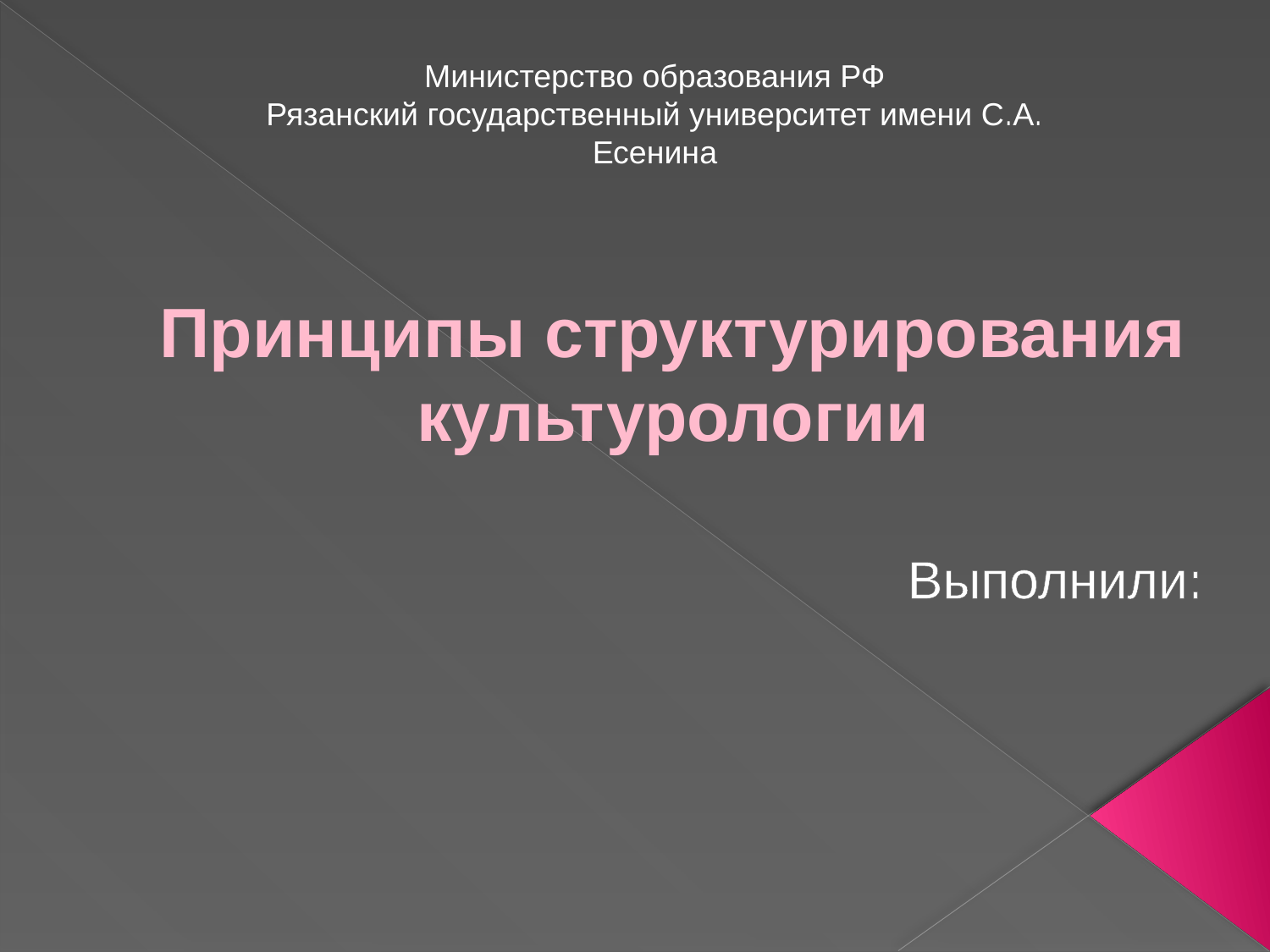

Министерство образования РФ
Рязанский государственный университет имени С.А. Есенина
# Принципы структурирования культурологии
Выполнили: